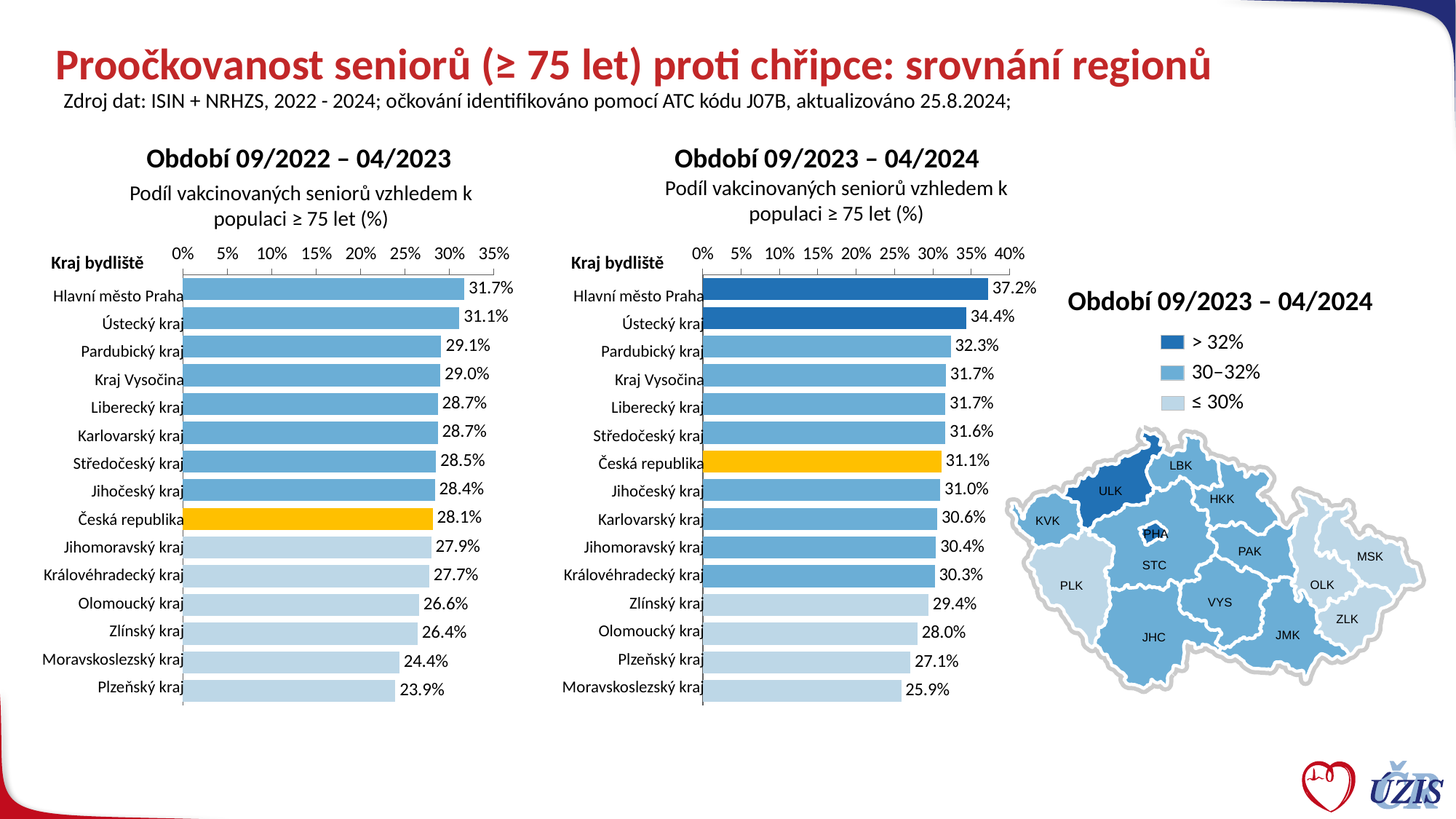

# Proočkovanost seniorů (≥ 75 let) proti chřipce: srovnání regionů
Zdroj dat: ISIN + NRHZS, 2022 - 2024; očkování identifikováno pomocí ATC kódu J07B, aktualizováno 25.8.2024;

Období 09/2022 – 04/2023
Období 09/2023 – 04/2024
Podíl vakcinovaných seniorů vzhledem k populaci ≥ 75 let (%)
Podíl vakcinovaných seniorů vzhledem k populaci ≥ 75 let (%)

### Chart

| Category | vyskyt |
|---|---|
| Hlavní město Praha | 0.316806017942 |
| Ústecký kraj | 0.31115341613 |
| Pardubický kraj | 0.290855216541 |
| Kraj Vysočina | 0.289732920045 |
| Liberecký kraj | 0.287027658745 |
| Karlovarský kraj | 0.286798853127 |
| Středočeský kraj | 0.284999910222 |
| Jihočeský kraj | 0.283590336896 |
| Česká republika | 0.281209557812 |
| Jihomoravský kraj | 0.279427942794 |
| Královéhradecký kraj | 0.277342361721 |
| Olomoucký kraj | 0.265823221775 |
| Zlínský kraj | 0.264403842253 |
| Moravskoslezský kraj | 0.243690207201 |
| Plzeňský kraj | 0.239191444174 |

### Chart

| Category | vyskyt |
|---|---|
| Hlavní město Praha | 0.372138759455 |
| Ústecký kraj | 0.343814352463 |
| Pardubický kraj | 0.323424958429 |
| Kraj Vysočina | 0.316947222899 |
| Liberecký kraj | 0.316540783652 |
| Středočeský kraj | 0.316398702879 |
| Česká republika | 0.311083032893 |
| Jihočeský kraj | 0.309781180181 |
| Karlovarský kraj | 0.305979522703 |
| Jihomoravský kraj | 0.304190108912 |
| Královéhradecký kraj | 0.302668188628 |
| Zlínský kraj | 0.294422000141 |
| Olomoucký kraj | 0.280125788234 |
| Plzeňský kraj | 0.270898363495 |
| Moravskoslezský kraj | 0.258847366876 |
Kraj bydliště
Kraj bydliště
| Hlavní město Praha |
| --- |
| Ústecký kraj |
| Pardubický kraj |
| Kraj Vysočina |
| Liberecký kraj |
| Karlovarský kraj |
| Středočeský kraj |
| Jihočeský kraj |
| Česká republika |
| Jihomoravský kraj |
| Královéhradecký kraj |
| Olomoucký kraj |
| Zlínský kraj |
| Moravskoslezský kraj |
| Plzeňský kraj |
| Hlavní město Praha |
| --- |
| Ústecký kraj |
| Pardubický kraj |
| Kraj Vysočina |
| Liberecký kraj |
| Středočeský kraj |
| Česká republika |
| Jihočeský kraj |
| Karlovarský kraj |
| Jihomoravský kraj |
| Královéhradecký kraj |
| Zlínský kraj |
| Olomoucký kraj |
| Plzeňský kraj |
| Moravskoslezský kraj |
Období 09/2023 – 04/2024
> 32%
30–32%
≤ 30%

LBK

ULK

HKK

KVK

PHA

PAK
MSK

STC

OLK
PLK

VYS
ZLK
JMK
JHC